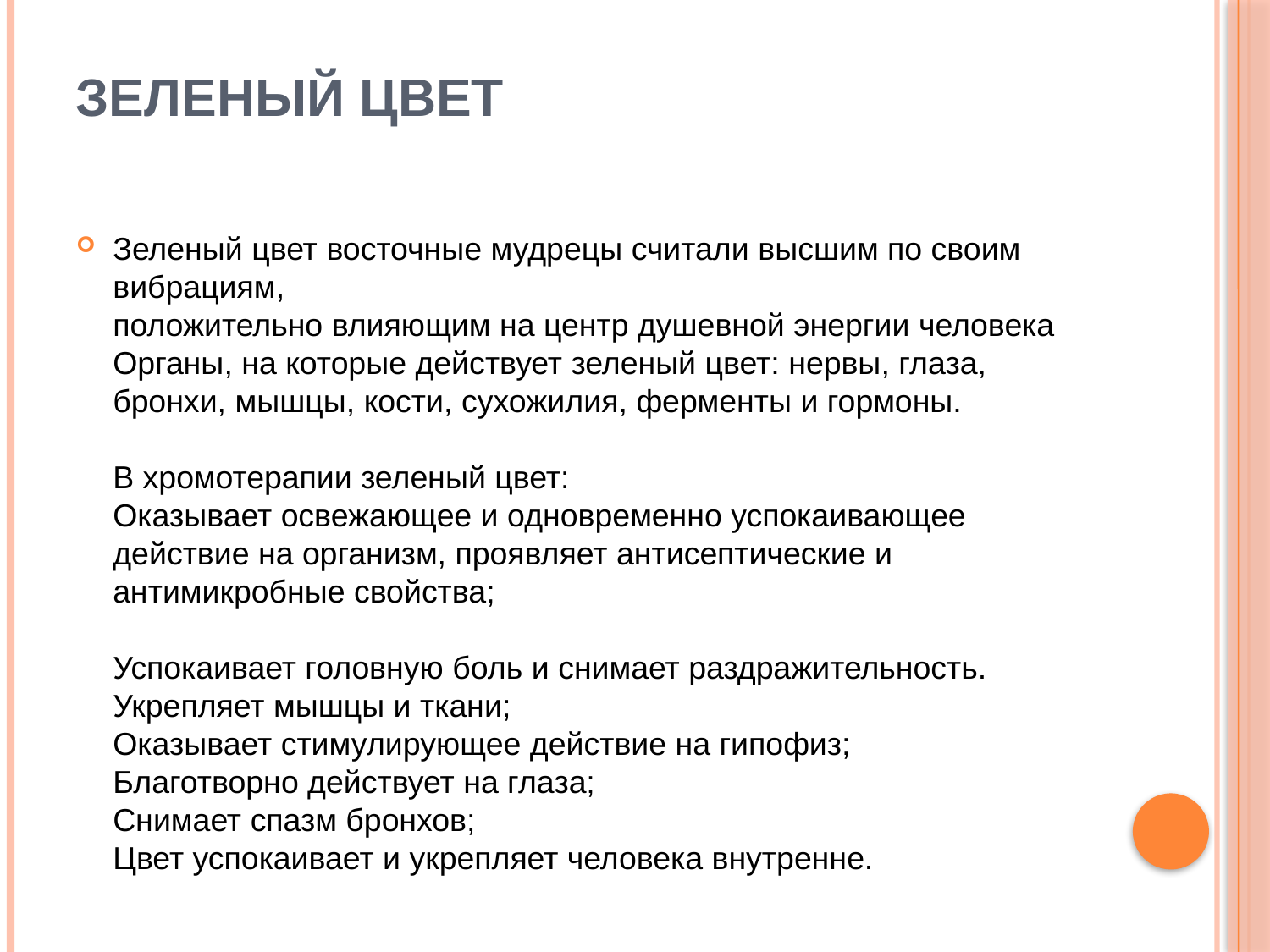

# Зеленый цвет
Зеленый цвет восточные мудрецы считали высшим по своим вибрациям,
положительно влияющим на центр душевной энергии человека
Органы, на которые действует зеленый цвет: нервы, глаза, бронхи, мышцы, кости, сухожилия, ферменты и гормоны.
В хромотерапии зеленый цвет:
Оказывает освежающее и одновременно успокаивающее действие на организм, проявляет антисептические и антимикробные свойства;
Успокаивает головную боль и снимает раздражительность.
Укрепляет мышцы и ткани;
Оказывает стимулирующее действие на гипофиз;
Благотворно действует на глаза;
Снимает спазм бронхов;
Цвет успокаивает и укрепляет человека внутренне.